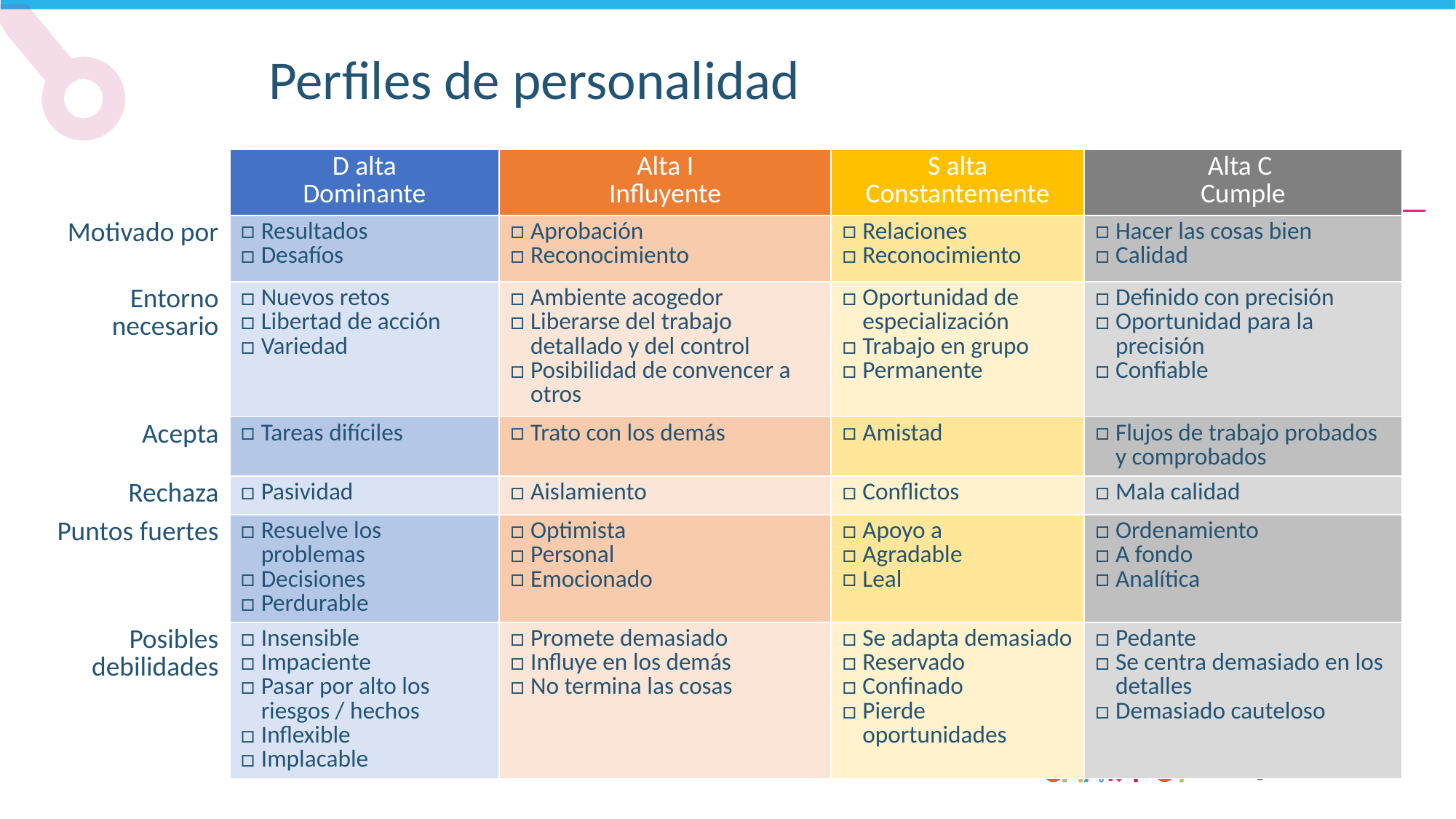

Perfiles de personalidad
|  | D alta Dominante | Alta I Influyente | S alta Constantemente | Alta C Cumple |
| --- | --- | --- | --- | --- |
| Motivado por | Resultados Desafíos | Aprobación Reconocimiento | Relaciones Reconocimiento | Hacer las cosas bien Calidad |
| Entorno necesario | Nuevos retos Libertad de acción Variedad | Ambiente acogedor Liberarse del trabajo detallado y del control Posibilidad de convencer a otros | Oportunidad de especialización Trabajo en grupo Permanente | Definido con precisión Oportunidad para la precisión Confiable |
| Acepta | Tareas difíciles | Trato con los demás | Amistad | Flujos de trabajo probados y comprobados |
| Rechaza | Pasividad | Aislamiento | Conflictos | Mala calidad |
| Puntos fuertes | Resuelve los problemas Decisiones Perdurable | Optimista Personal Emocionado | Apoyo a Agradable Leal | Ordenamiento A fondo Analítica |
| Posibles debilidades | Insensible Impaciente Pasar por alto los riesgos / hechos Inflexible Implacable | Promete demasiado Influye en los demás No termina las cosas | Se adapta demasiado Reservado Confinado Pierde oportunidades | Pedante Se centra demasiado en los detalles Demasiado cauteloso |